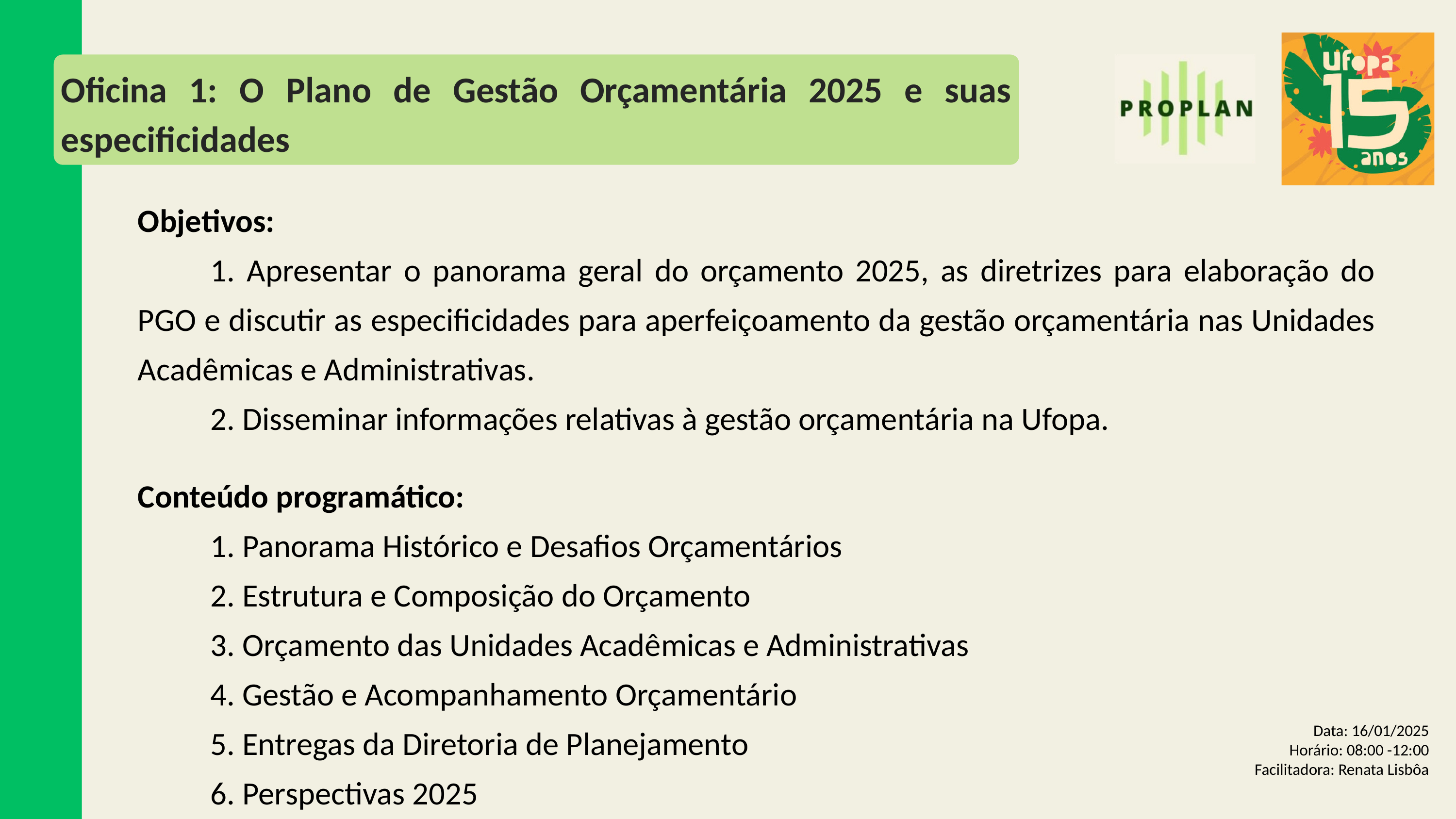

Oficina 1: O Plano de Gestão Orçamentária 2025 e suas especificidades

Objetivos:
	1. Apresentar o panorama geral do orçamento 2025, as diretrizes para elaboração do PGO e discutir as especificidades para aperfeiçoamento da gestão orçamentária nas Unidades Acadêmicas e Administrativas.
	2. Disseminar informações relativas à gestão orçamentária na Ufopa.
Conteúdo programático:
	1. Panorama Histórico e Desafios Orçamentários
 	2. Estrutura e Composição do Orçamento
	3. Orçamento das Unidades Acadêmicas e Administrativas
	4. Gestão e Acompanhamento Orçamentário
	5. Entregas da Diretoria de Planejamento
	6. Perspectivas 2025
Data: 16/01/2025
Horário: 08:00 -12:00
Facilitadora: Renata Lisbôa